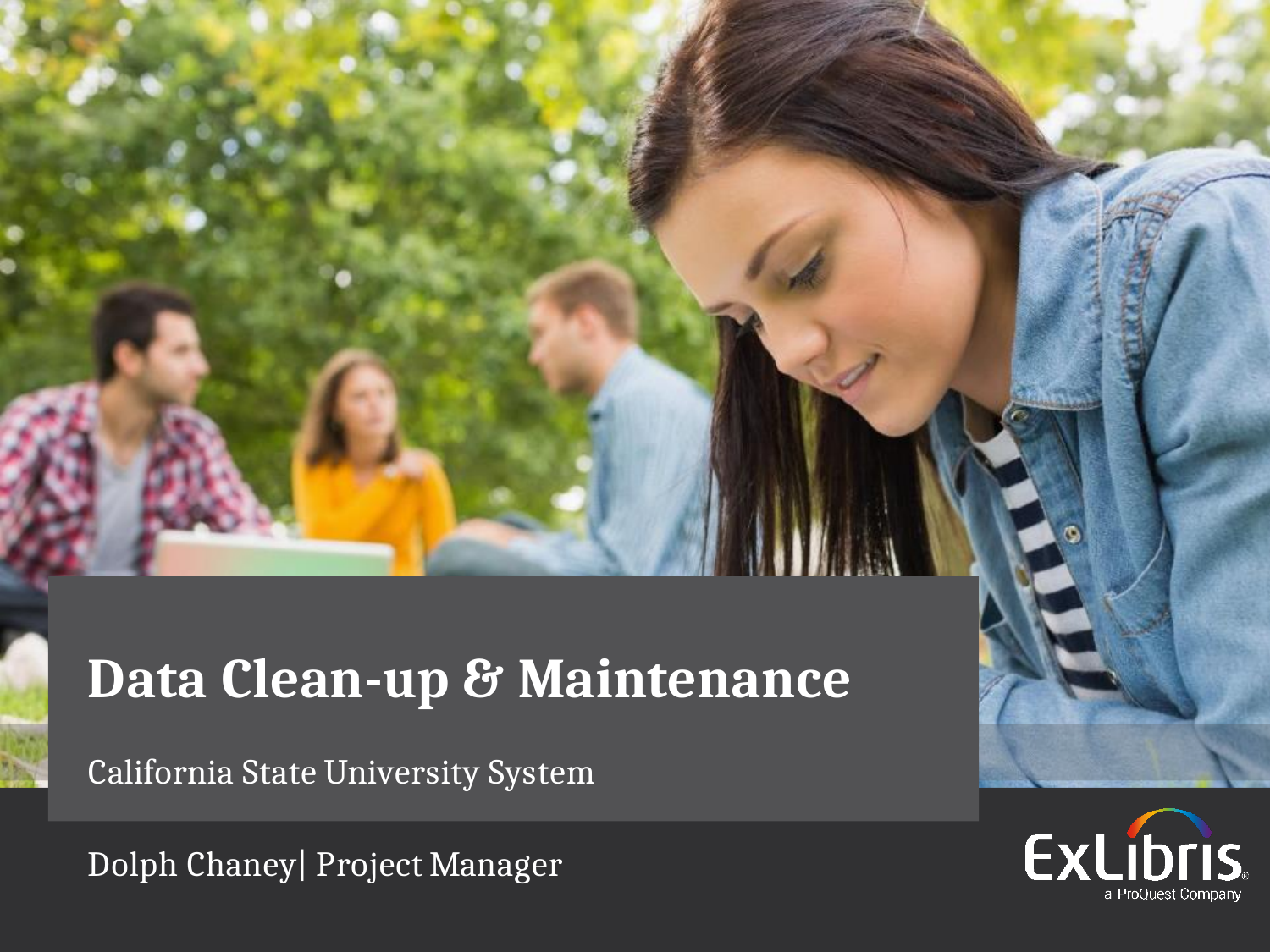

# Data Clean-up & Maintenance
California State University System
Dolph Chaney| Project Manager